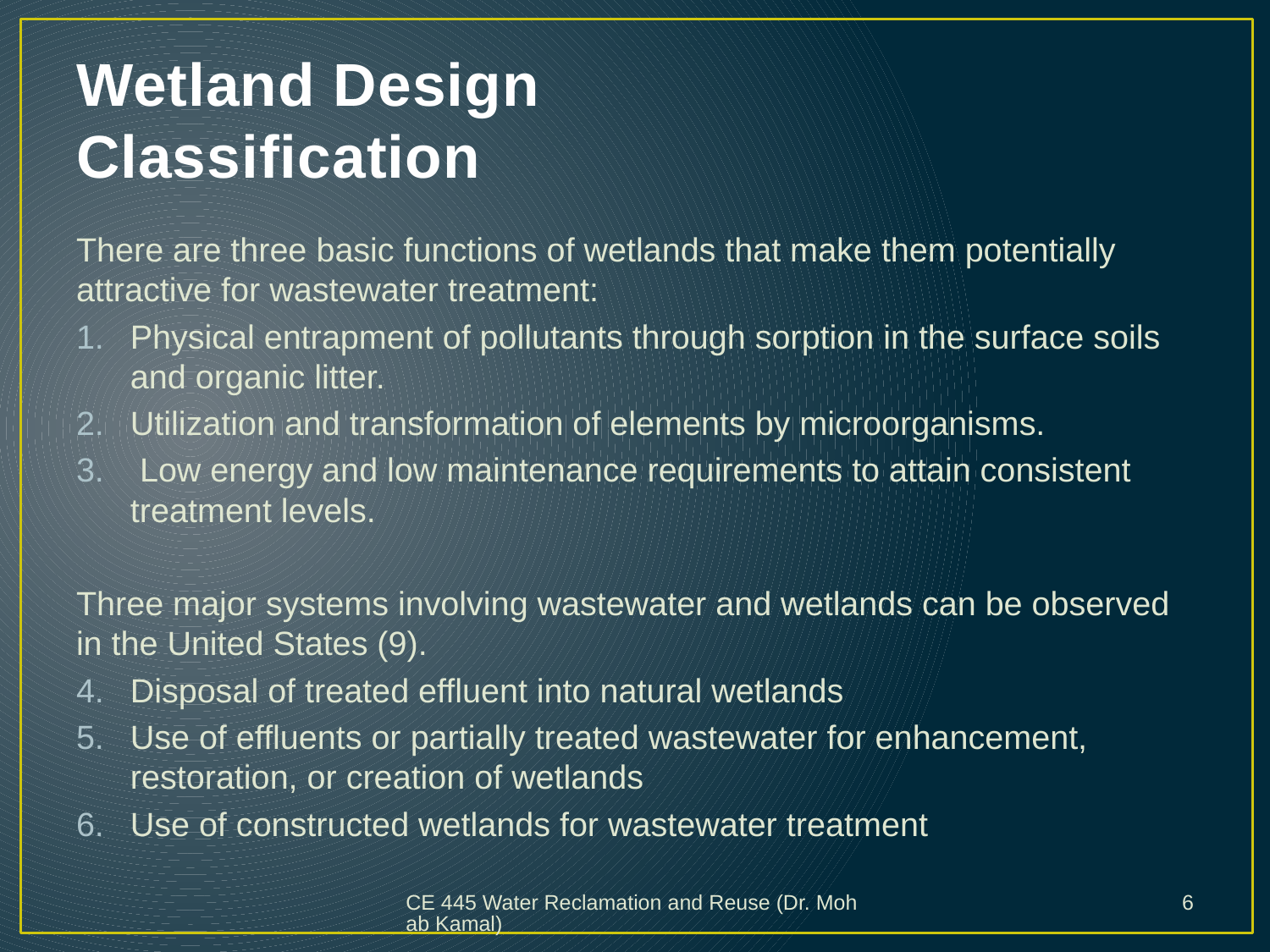

# Wetland Design Classification
There are three basic functions of wetlands that make them potentially attractive for wastewater treatment:
Physical entrapment of pollutants through sorption in the surface soils and organic litter.
Utilization and transformation of elements by microorganisms.
 Low energy and low maintenance requirements to attain consistent treatment levels.

Three major systems involving wastewater and wetlands can be observed in the United States (9).
Disposal of treated effluent into natural wetlands
Use of effluents or partially treated wastewater for enhancement, restoration, or creation of wetlands
Use of constructed wetlands for wastewater treatment
CE 445 Water Reclamation and Reuse (Dr. Mohab Kamal)
6